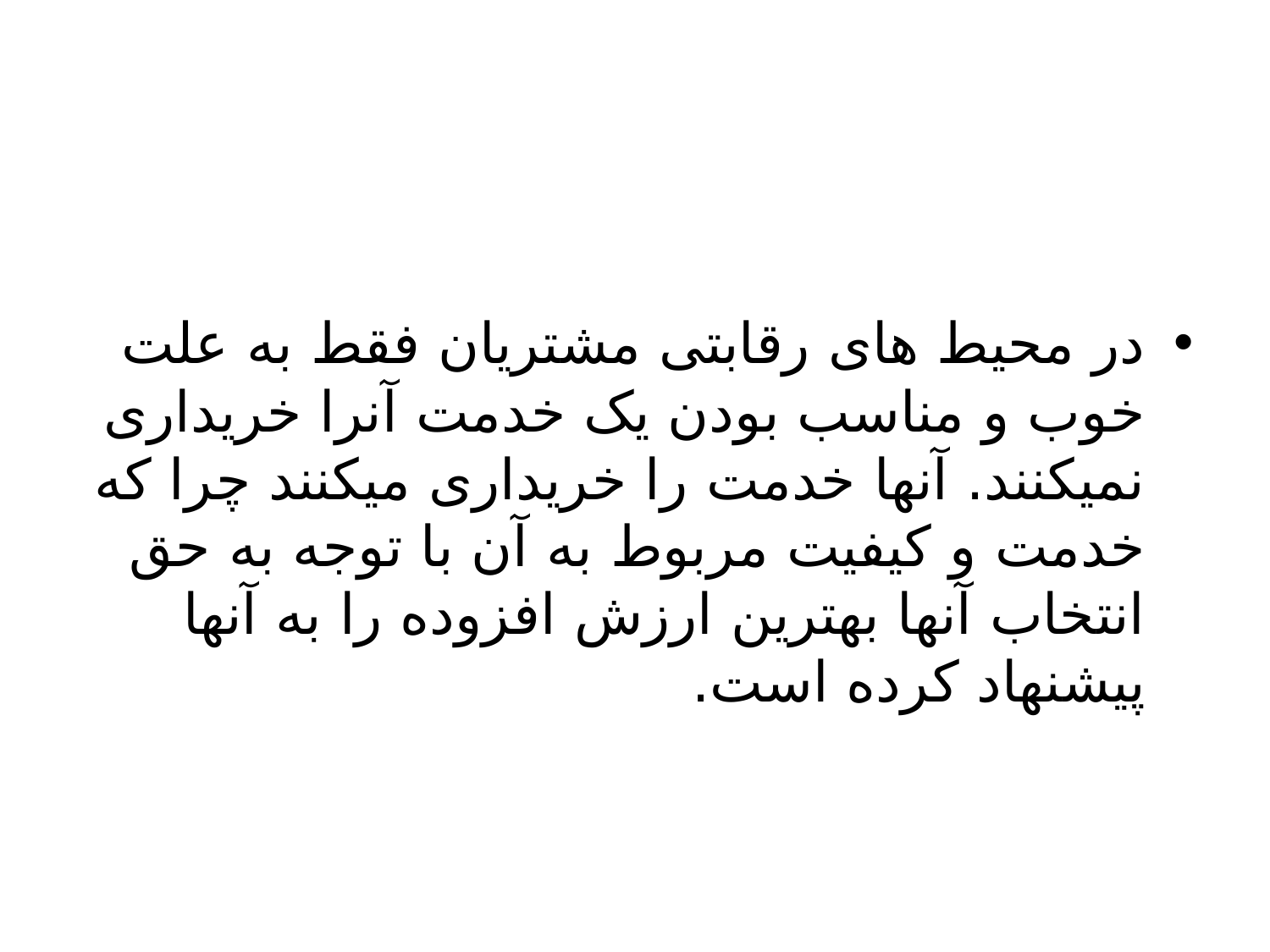

#

در محیط های رقابتی مشتریان فقط به علت خوب و مناسب بودن یک خدمت آنرا خریداری نمیکنند. آنها خدمت را خریداری میکنند چرا که خدمت و کیفیت مربوط به آن با توجه به حق انتخاب آنها بهترین ارزش افزوده را به آنها پیشنهاد کرده است.